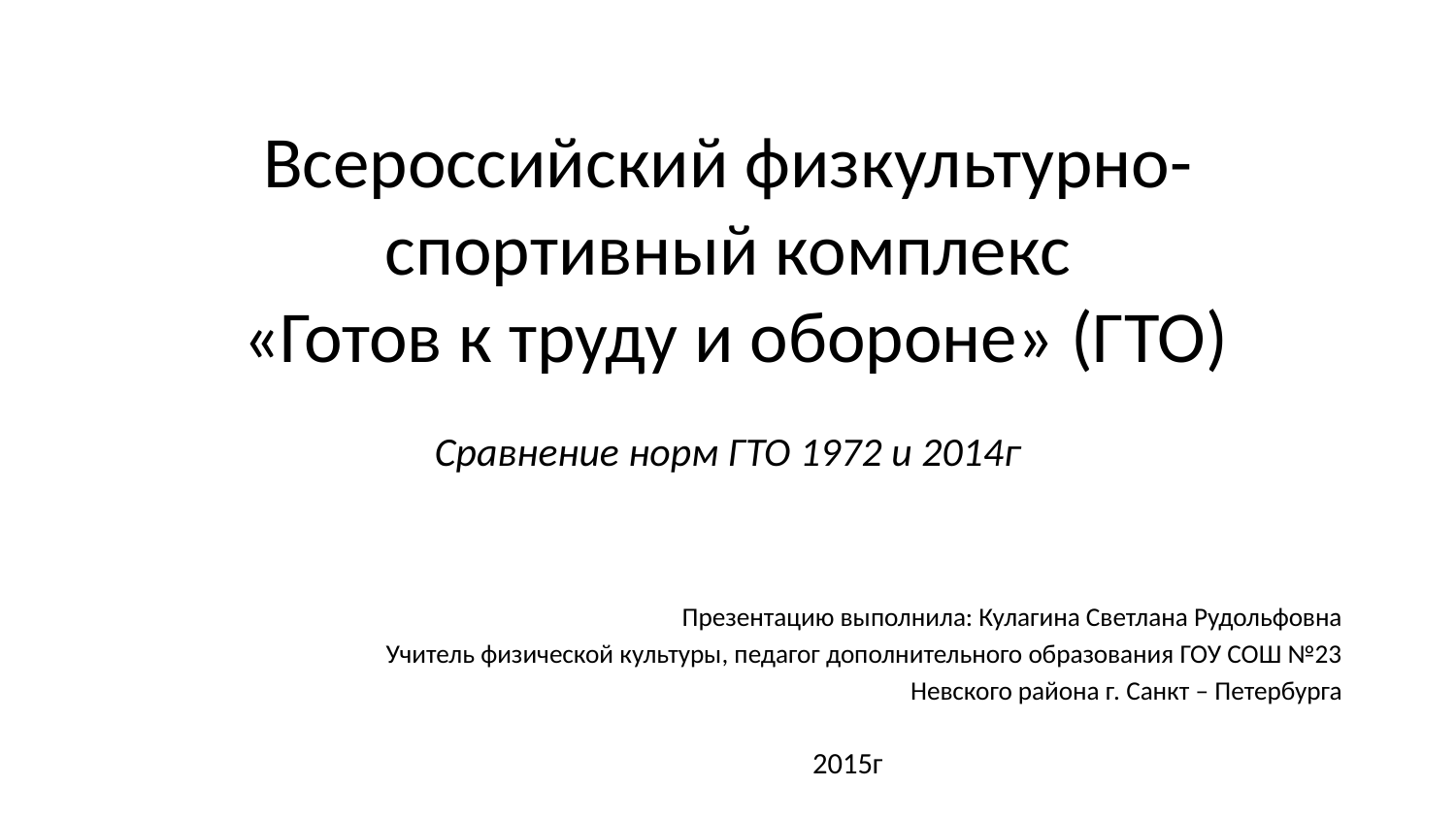

# Всероссийский физкультурно-спортивный комплекс «Готов к труду и обороне» (ГТО) Сравнение норм ГТО 1972 и 2014г
Презентацию выполнила: Кулагина Светлана Рудольфовна
Учитель физической культуры, педагог дополнительного образования ГОУ СОШ №23
Невского района г. Санкт – Петербурга

2015г